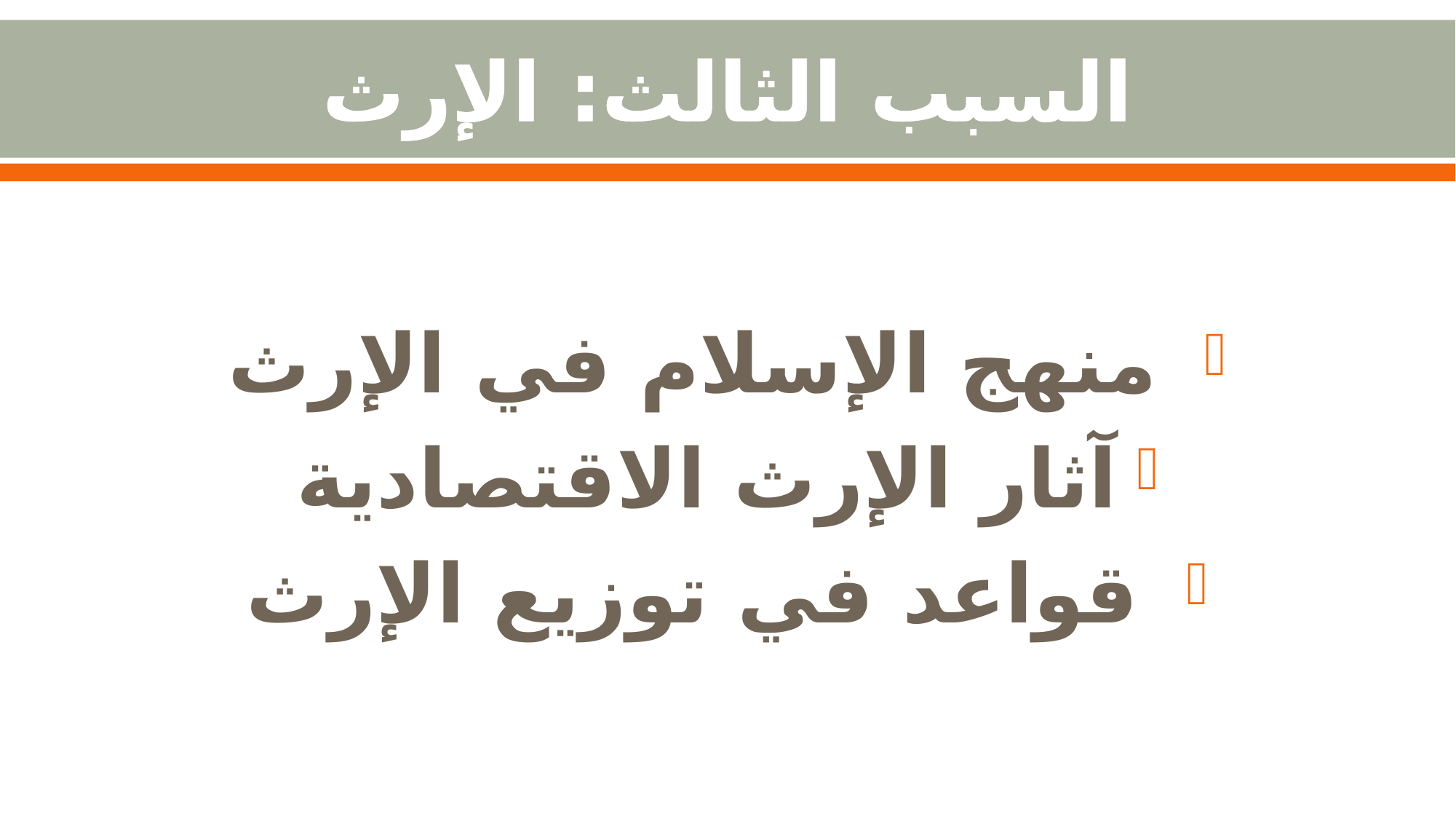

# السبب الثالث: الإرث

 منهج الإسلام في الإرث
آثار الإرث الاقتصادية
 قواعد في توزيع الإرث